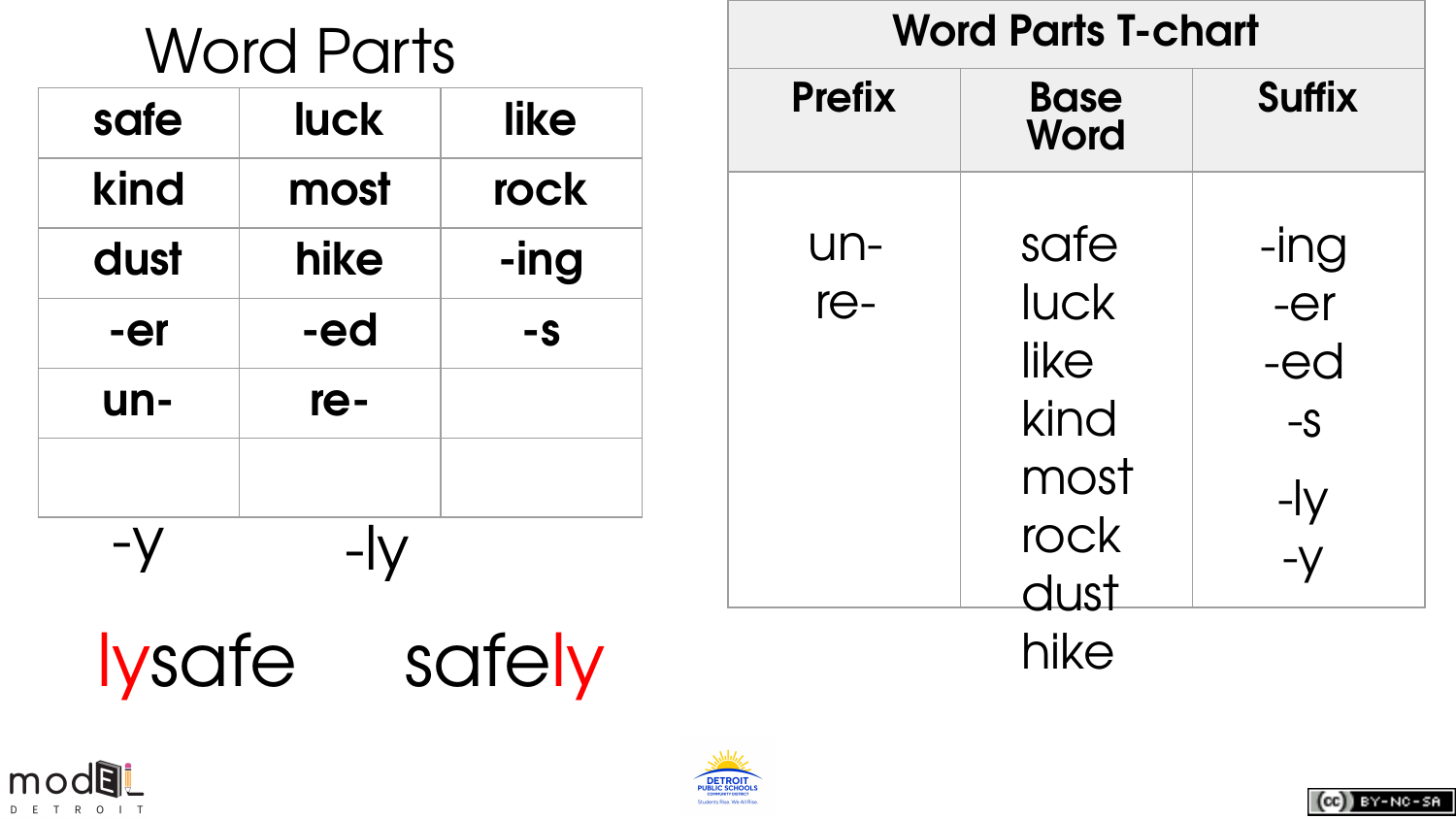

| Word Parts T-chart |  |  |
| --- | --- | --- |
| Prefix | Base Word | Suffix |
|  |  |  |
# Word Parts
| safe | luck | like |
| --- | --- | --- |
| kind | most | rock |
| dust | hike | -ing |
| -er | -ed | -s |
| un- | re- |  |
|  |  |  |
un-
re-
safe
luck
like
kind
most
rock
dust
hike
-ing
-er
-ed
-s

-ly
-y

-y
   -ly

safely
lysafe